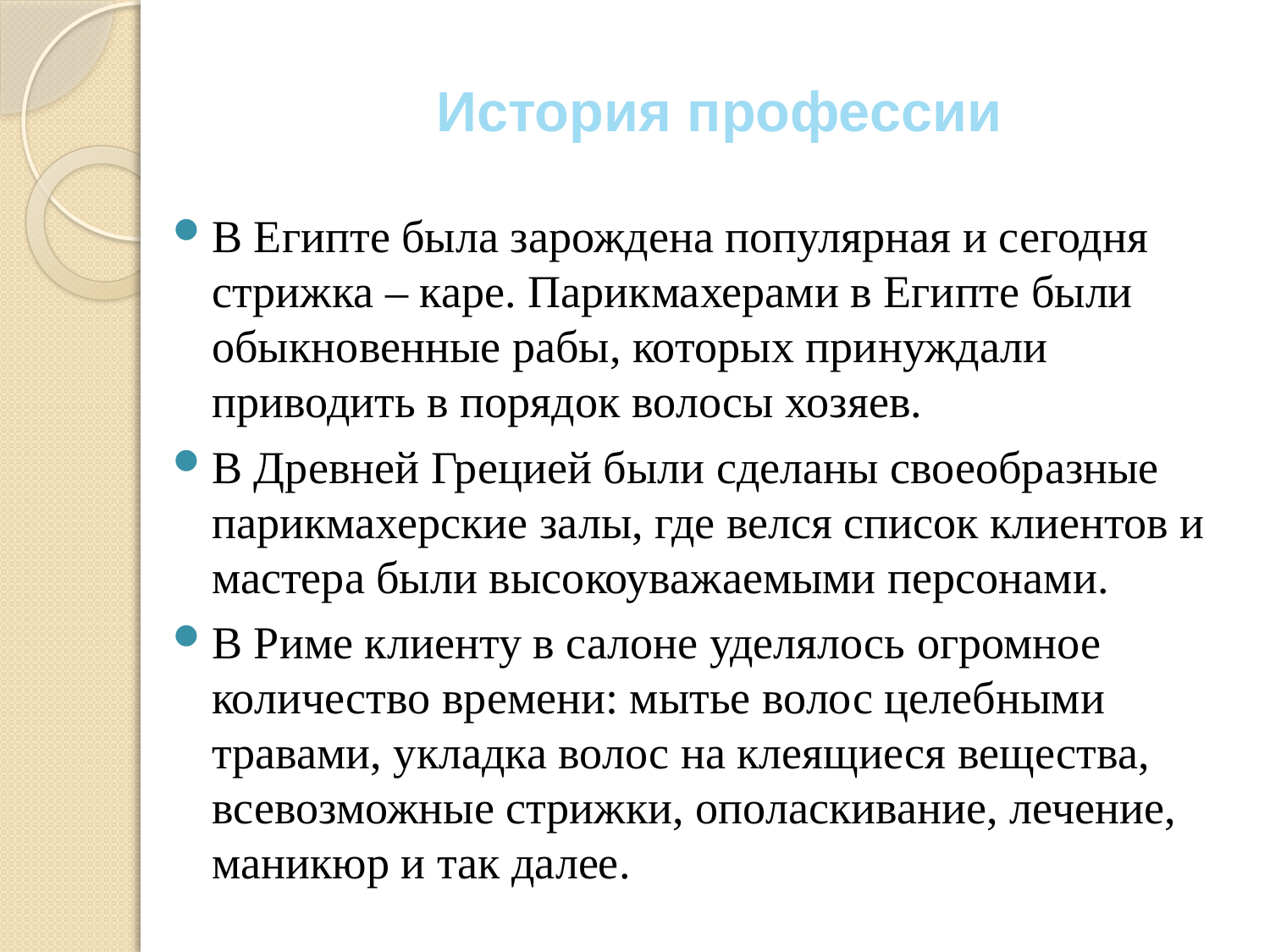

# История профессии
В Египте была зарождена популярная и сегодня стрижка – каре. Парикмахерами в Египте были обыкновенные рабы, которых принуждали приводить в порядок волосы хозяев.
В Древней Грецией были сделаны своеобразные парикмахерские залы, где велся список клиентов и мастера были высокоуважаемыми персонами.
В Риме клиенту в салоне уделялось огромное количество времени: мытье волос целебными травами, укладка волос на клеящиеся вещества, всевозможные стрижки, ополаскивание, лечение, маникюр и так далее.